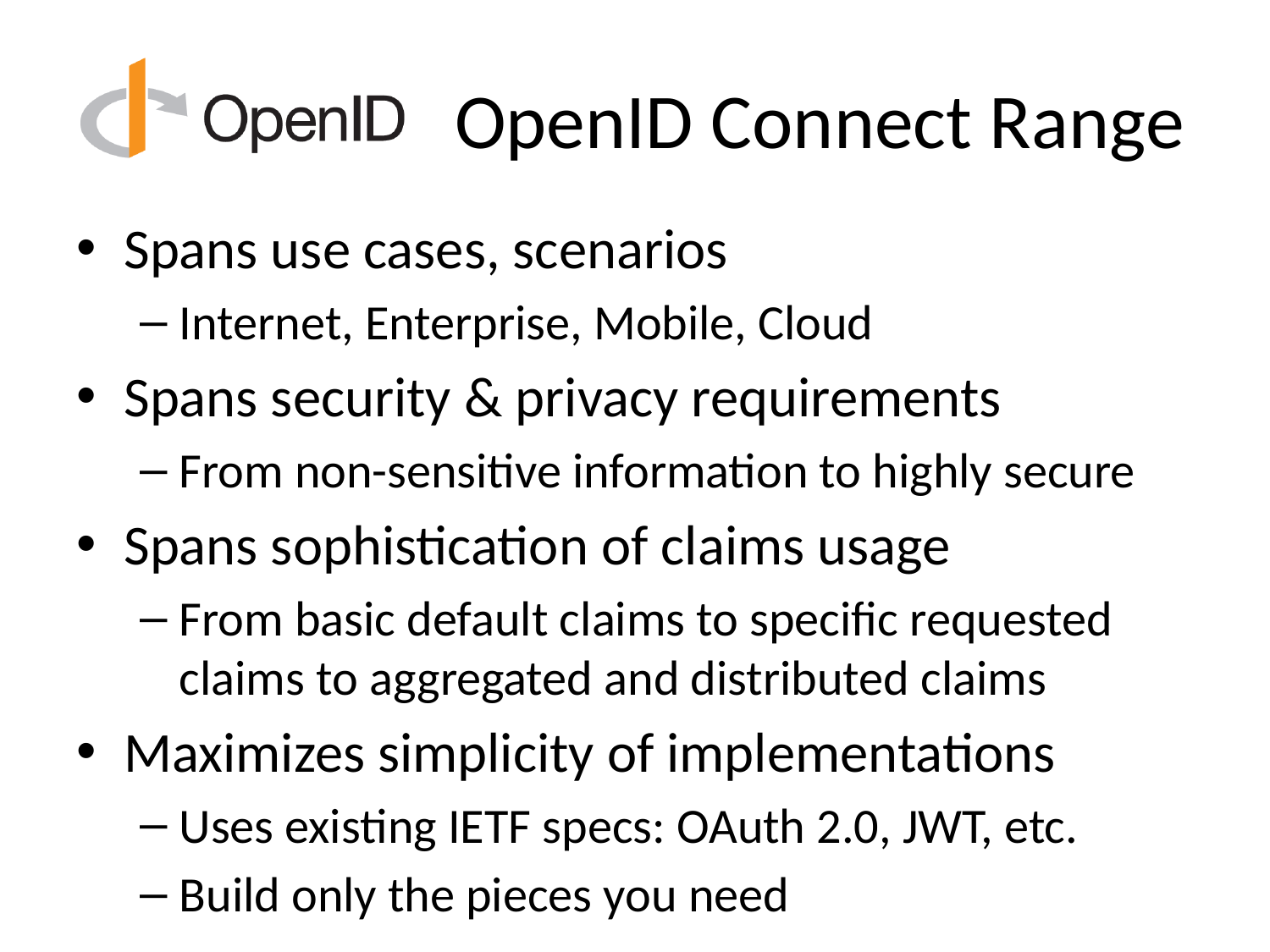

# OpenID Connect Range
Spans use cases, scenarios
Internet, Enterprise, Mobile, Cloud
Spans security & privacy requirements
From non-sensitive information to highly secure
Spans sophistication of claims usage
From basic default claims to specific requested claims to aggregated and distributed claims
Maximizes simplicity of implementations
Uses existing IETF specs: OAuth 2.0, JWT, etc.
Build only the pieces you need